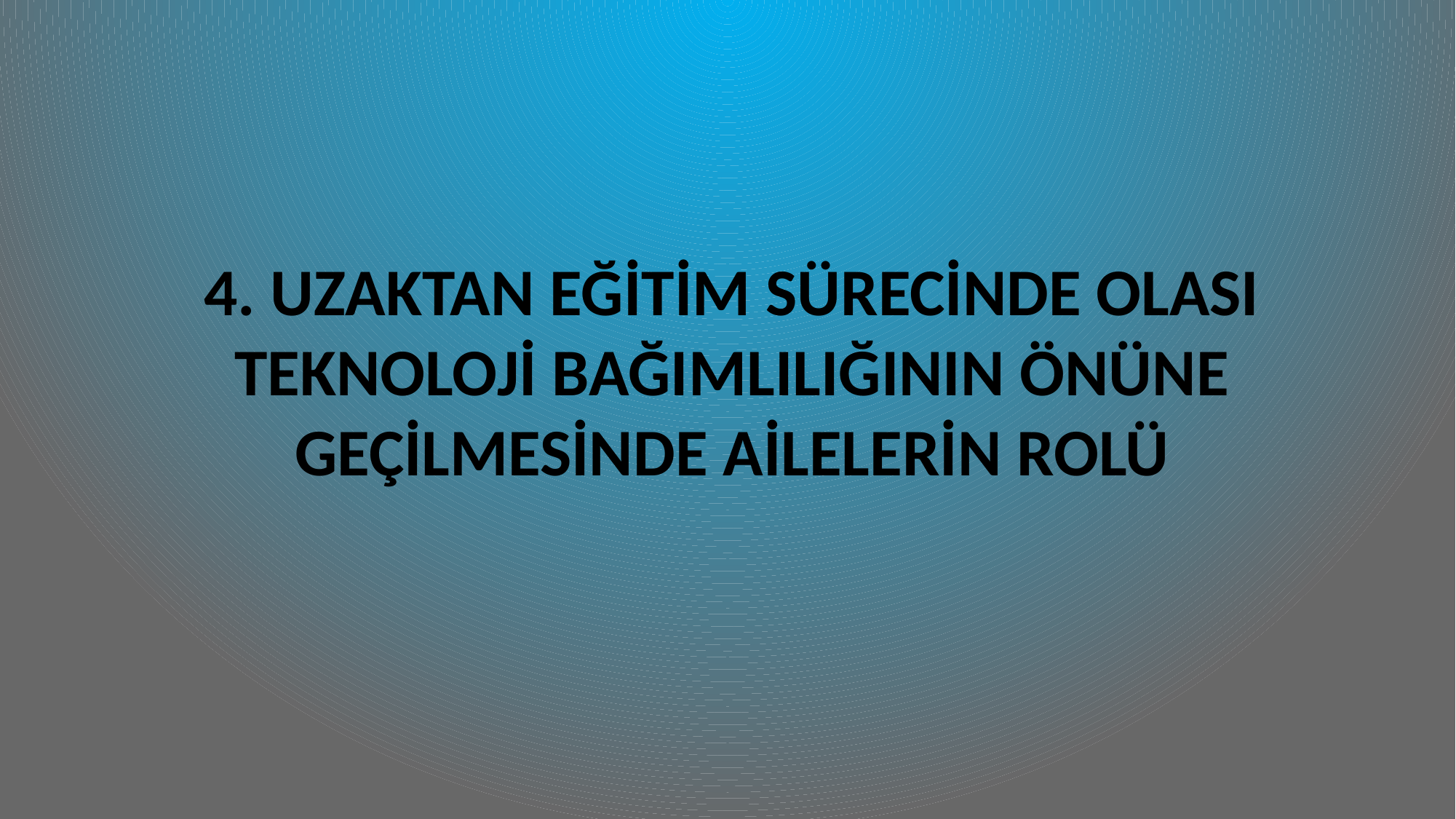

# 4. UZAKTAN EĞİTİM SÜRECİNDE OLASI TEKNOLOJİ BAĞIMLILIĞININ ÖNÜNE GEÇİLMESİNDE AİLELERİN ROLÜ